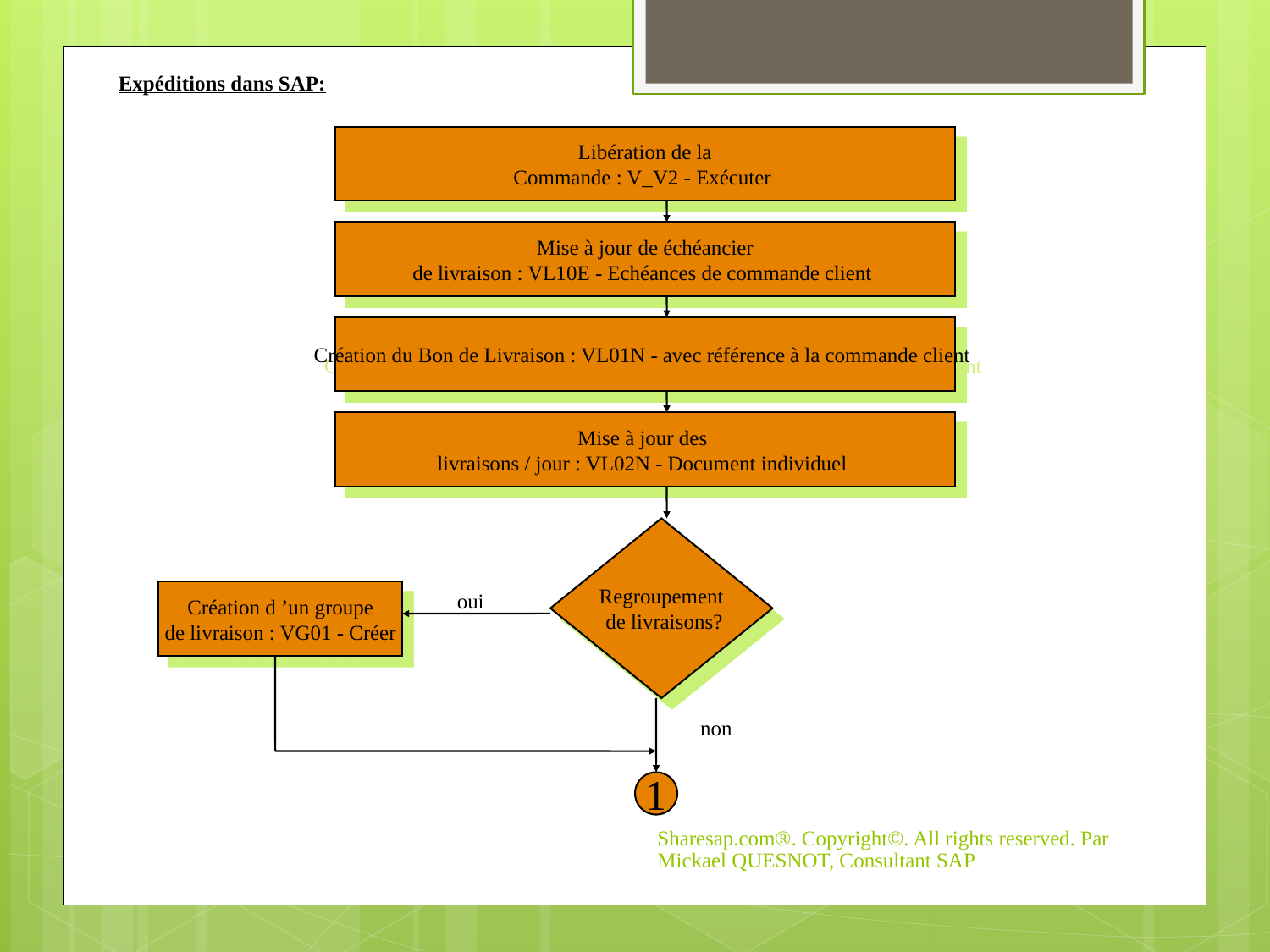

Expéditions dans SAP:
Libération de la
Commande : V_V2 - Exécuter

Mise à jour de échéancier
de livraison : VL10E - Echéances de commande client

Création du Bon de Livraison : VL01N - avec référence à la commande client

Mise à jour des
livraisons / jour : VL02N - Document individuel

Regroupement
 de livraisons?
Création d ’un groupe
 de livraison : VG01 - Créer
oui

non

1
Sharesap.com®. Copyright©. All rights reserved. Par Mickael QUESNOT, Consultant SAP